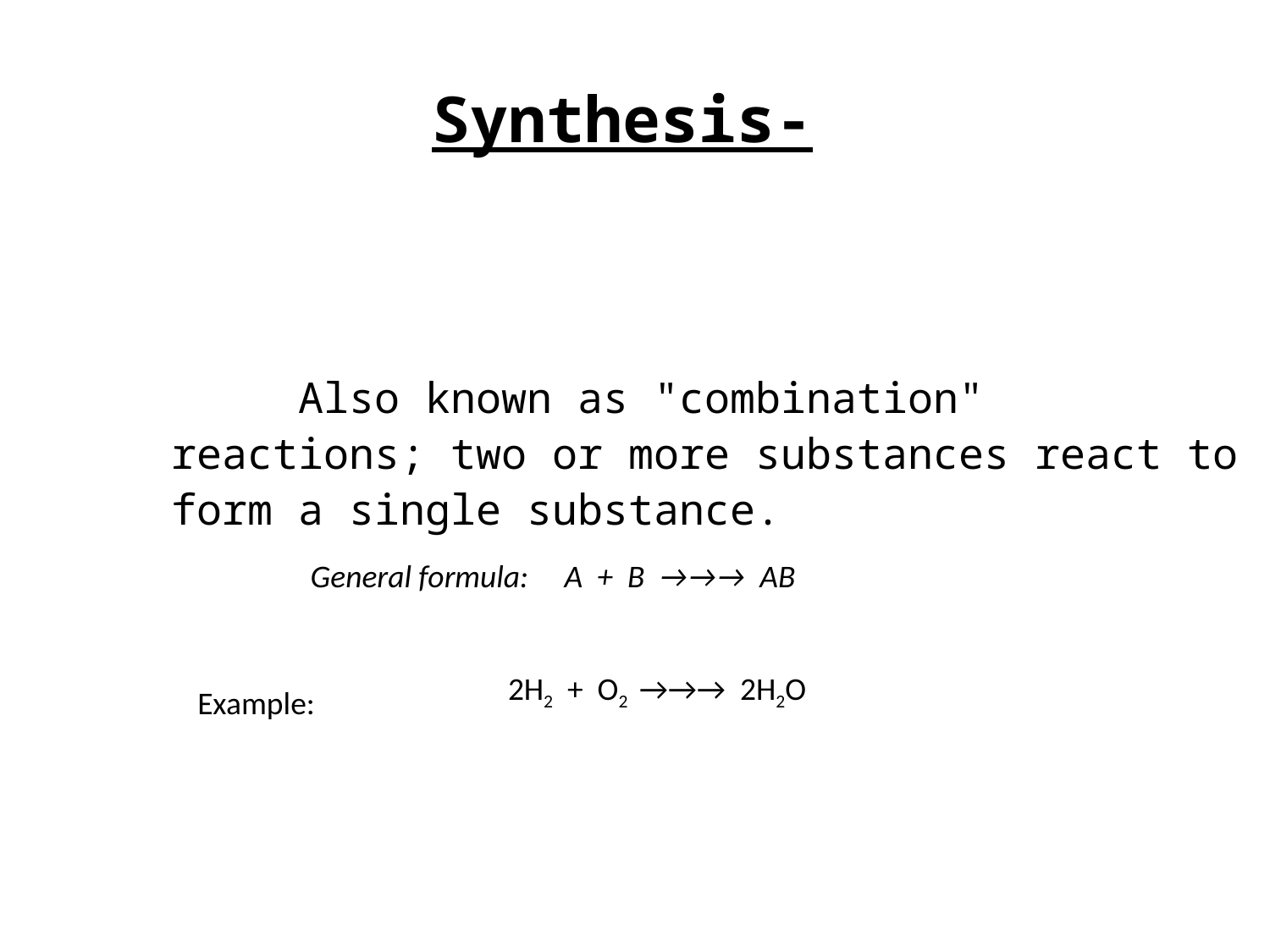

# Synthesis-
		Also known as "combination" reactions; two or more substances react to form a single substance.

General formula:	A  +  B  →→→  AB

2H2  +  O2  →→→  2H2O
Example: